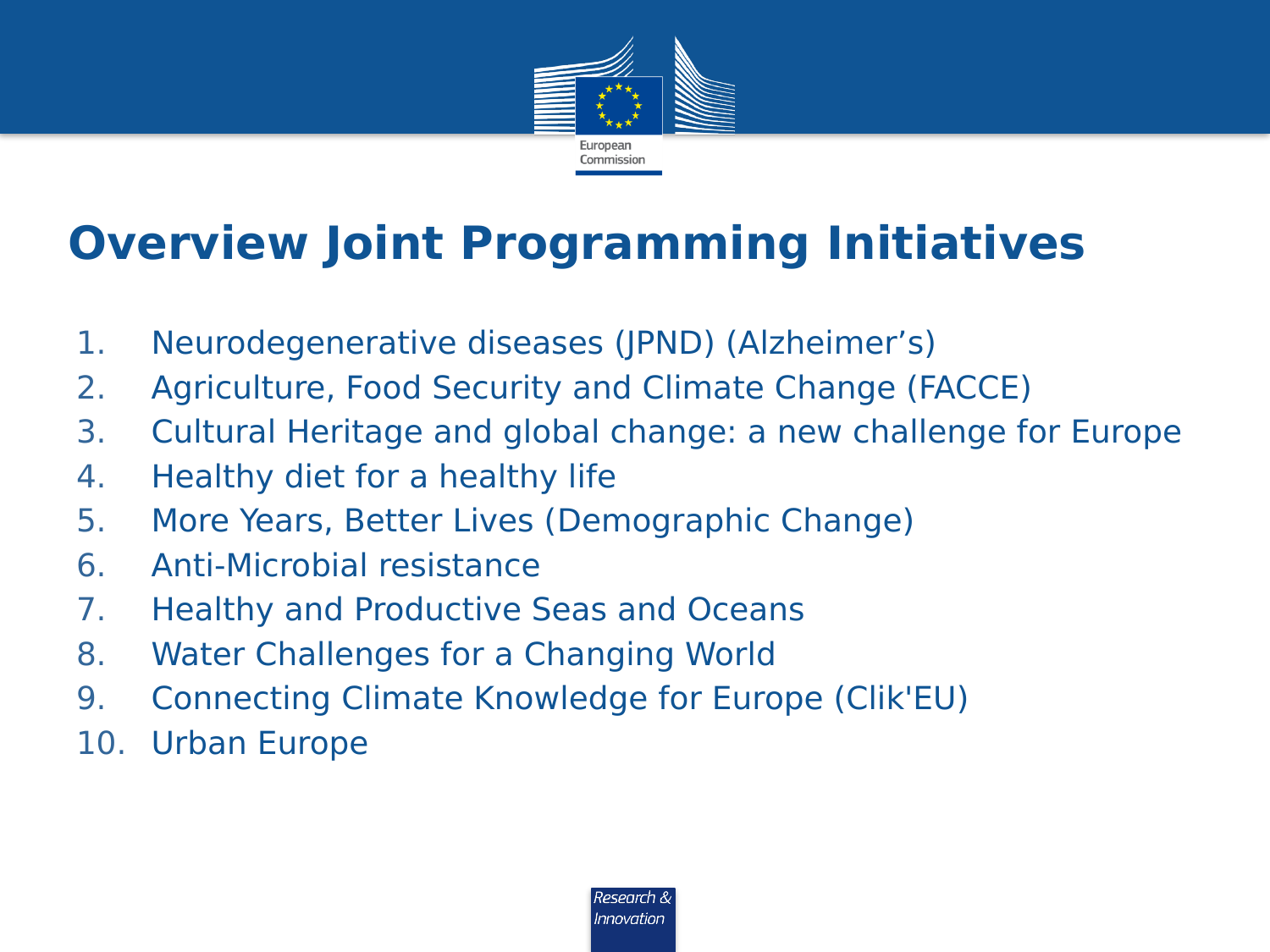

# Overview Joint Programming Initiatives
Neurodegenerative diseases (JPND) (Alzheimer’s)
Agriculture, Food Security and Climate Change (FACCE)
Cultural Heritage and global change: a new challenge for Europe
Healthy diet for a healthy life
More Years, Better Lives (Demographic Change)
Anti-Microbial resistance
Healthy and Productive Seas and Oceans
Water Challenges for a Changing World
Connecting Climate Knowledge for Europe (Clik'EU)
Urban Europe